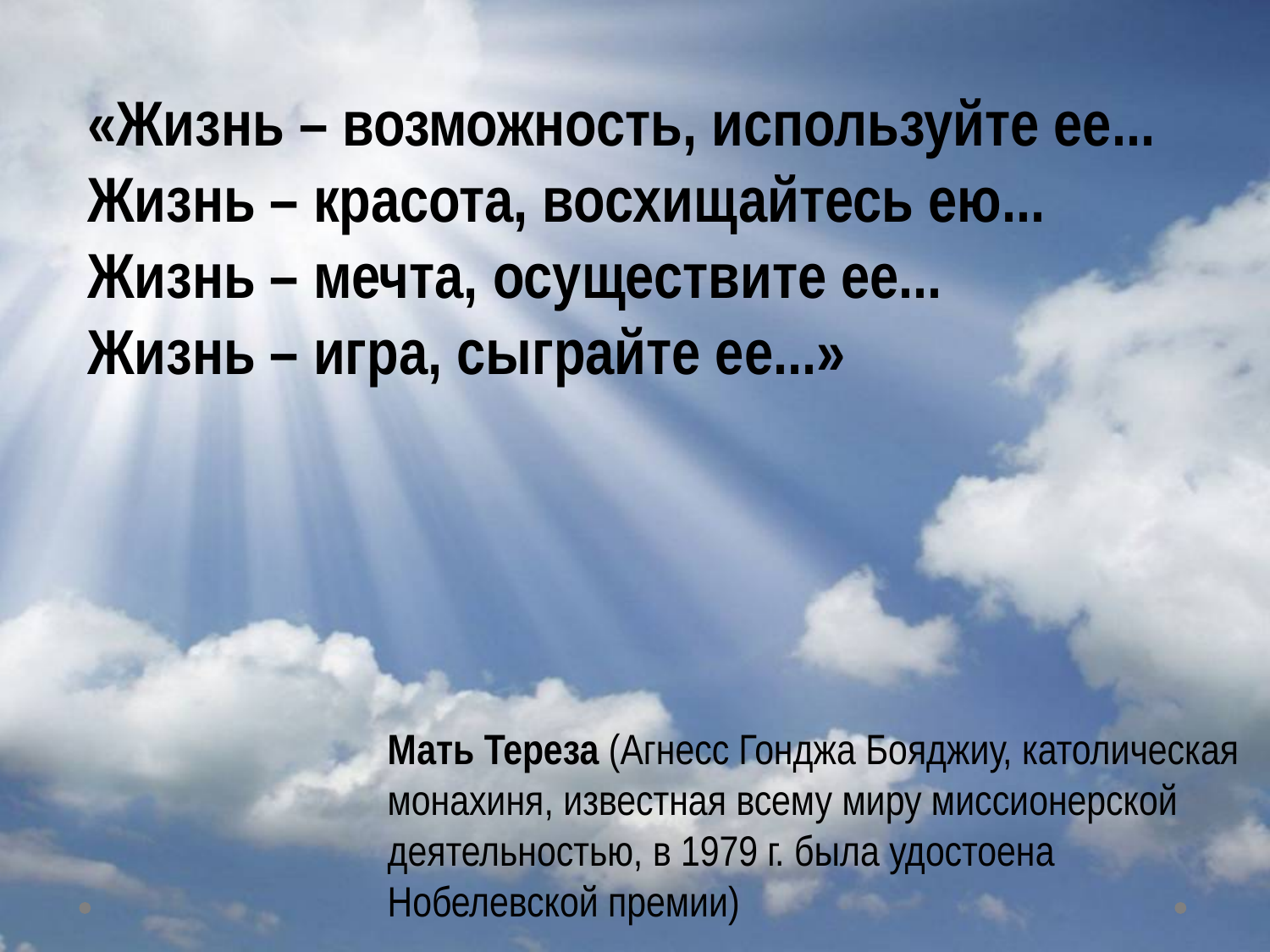

«Жизнь – возможность, используйте ее...
Жизнь – красота, восхищайтесь ею...
Жизнь – мечта, осуществите ее...
Жизнь – игра, сыграйте ее...»
Мать Тереза (Агнесс Гонджа Бояджиу, католическая монахиня, известная всему миру миссионерской деятельностью, в 1979 г. была удостоена Нобелевской премии)